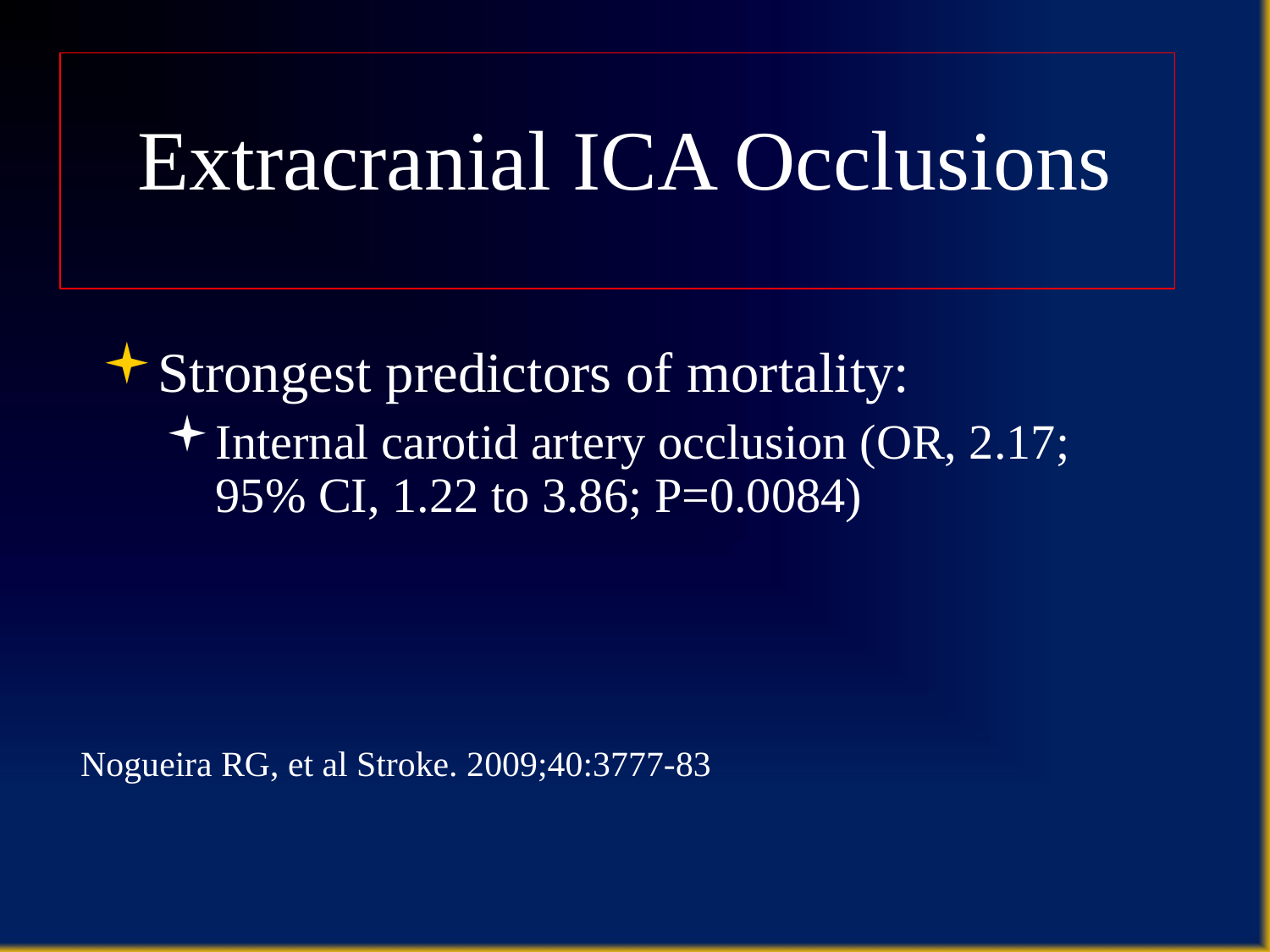

Extracranial ICA Occlusions
Strongest predictors of mortality:
Internal carotid artery occlusion (OR, 2.17; 95% CI, 1.22 to 3.86; P=0.0084)
Nogueira RG, et al Stroke. 2009;40:3777-83